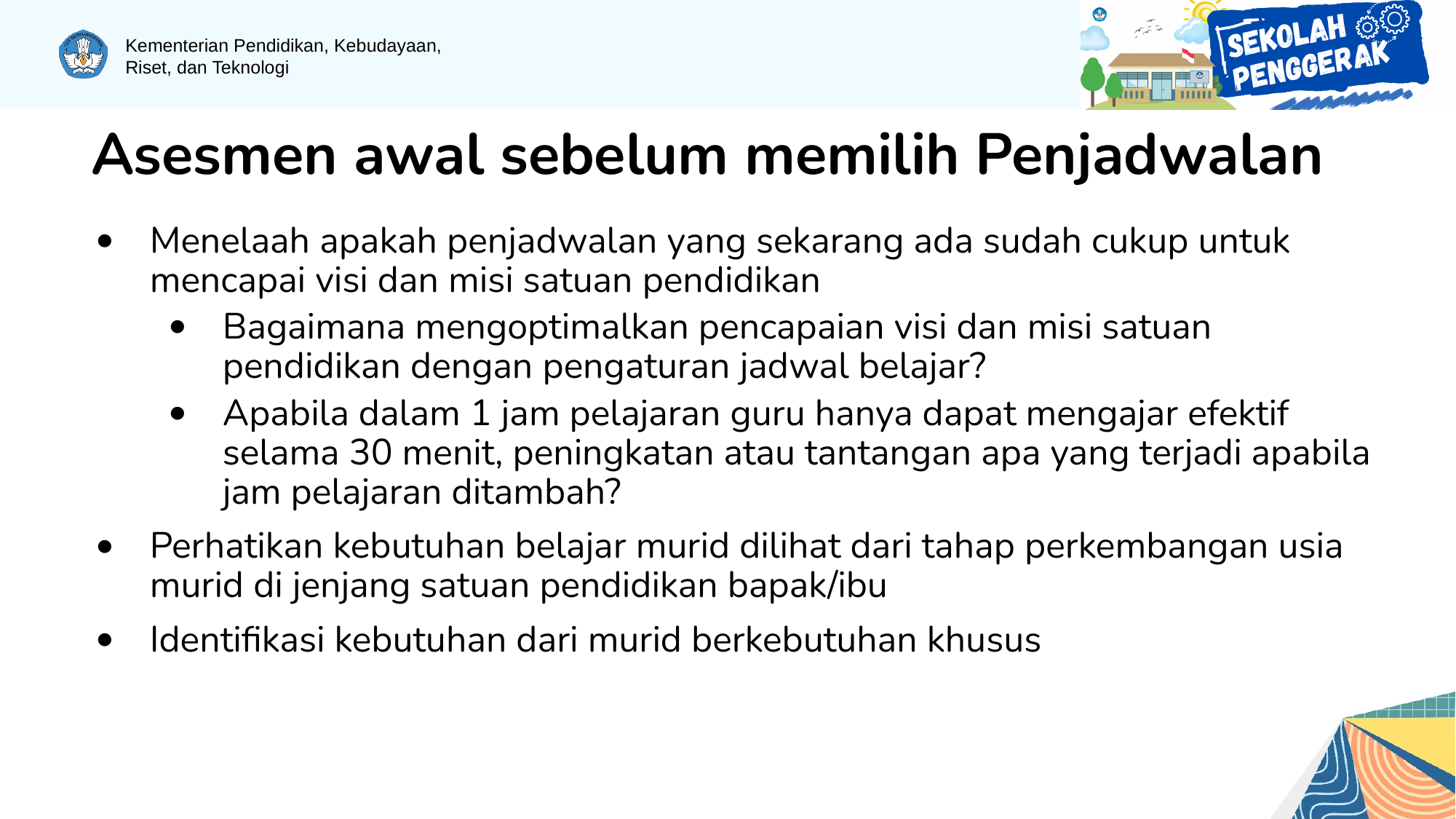

# Asesmen awal sebelum memilih Penjadwalan
Menelaah apakah penjadwalan yang sekarang ada sudah cukup untuk mencapai visi dan misi satuan pendidikan
Bagaimana mengoptimalkan pencapaian visi dan misi satuan pendidikan dengan pengaturan jadwal belajar?
Apabila dalam 1 jam pelajaran guru hanya dapat mengajar efektif selama 30 menit, peningkatan atau tantangan apa yang terjadi apabila jam pelajaran ditambah?
Perhatikan kebutuhan belajar murid dilihat dari tahap perkembangan usia murid di jenjang satuan pendidikan bapak/ibu
Identifikasi kebutuhan dari murid berkebutuhan khusus